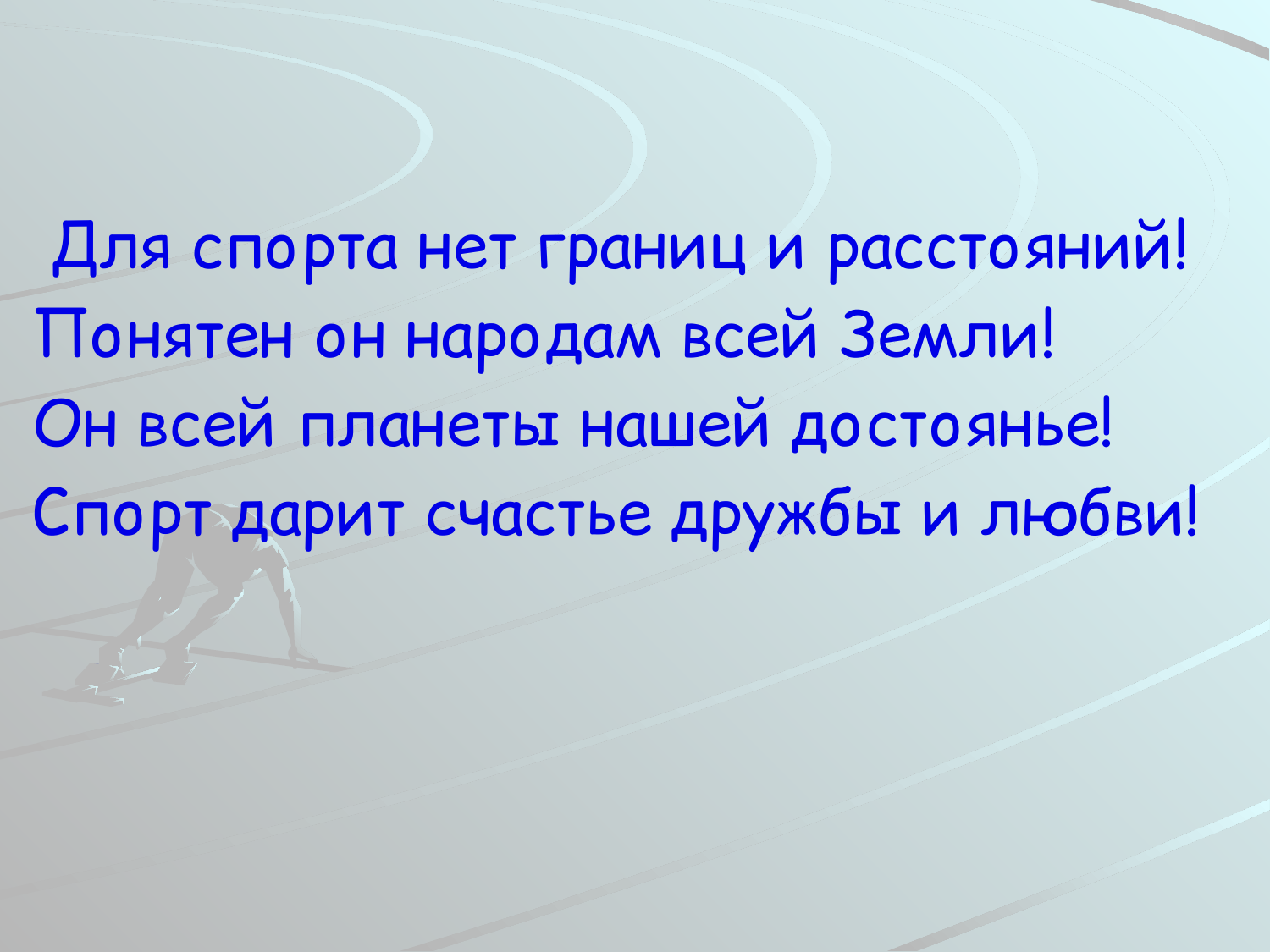

Для спорта нет границ и расстояний!
Понятен он народам всей Земли!
Он всей планеты нашей достоянье!
Спорт дарит счастье дружбы и любви!